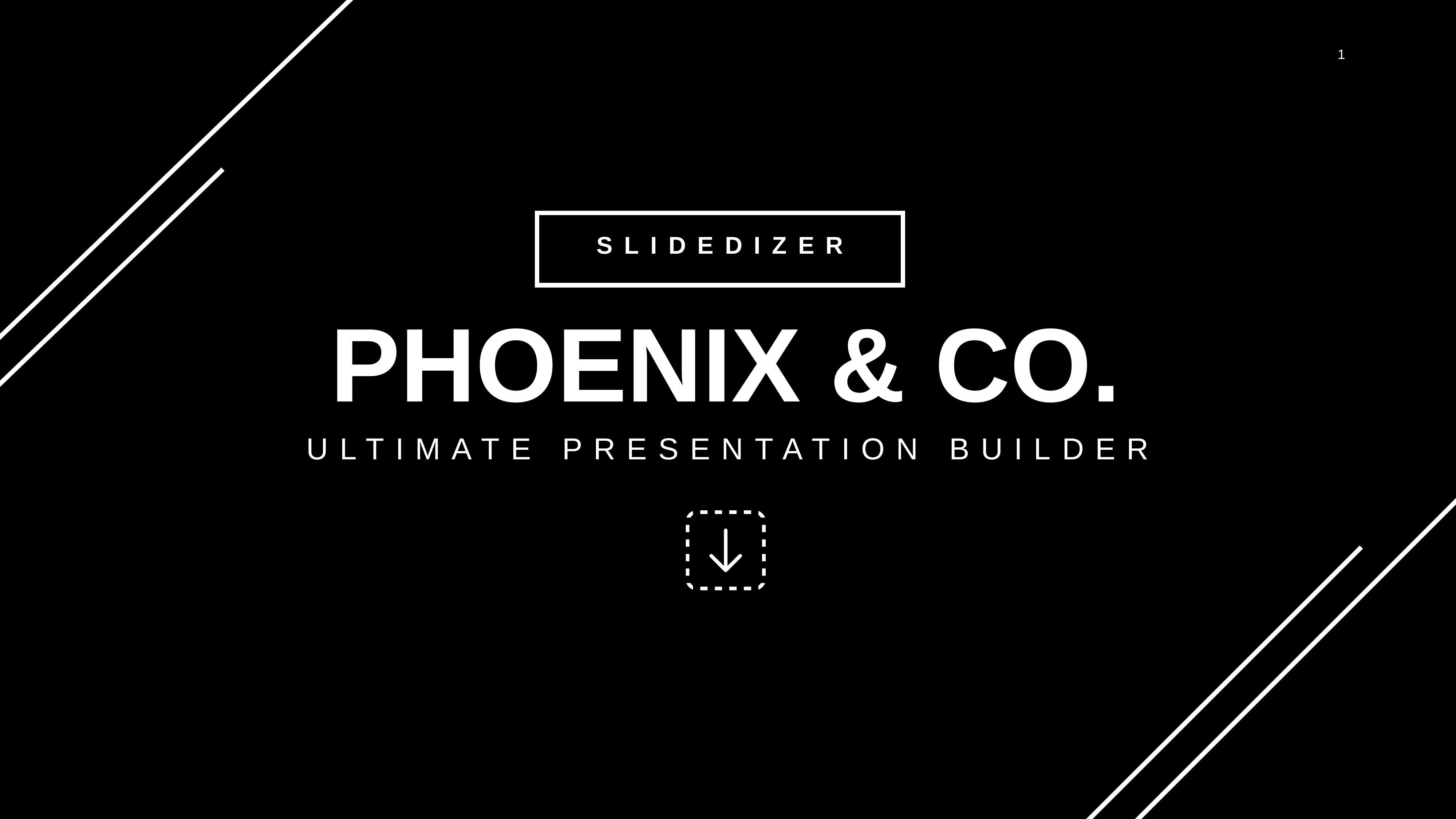

SLIDEDIZER
PHOENIX & CO.
ULTIMATE PRESENTATION BUILDER